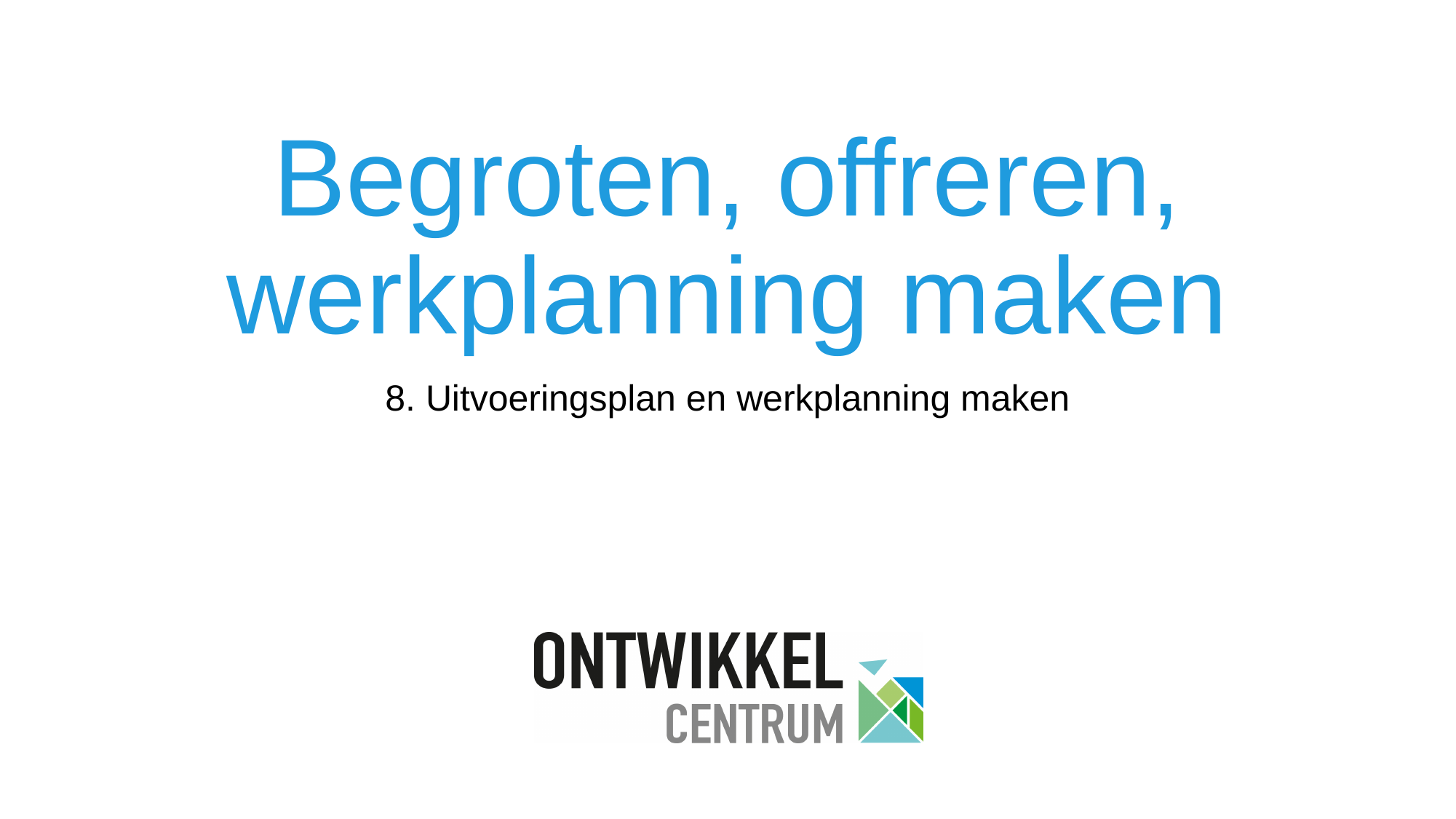

# Begroten, offreren, werkplanning maken
8. Uitvoeringsplan en werkplanning maken